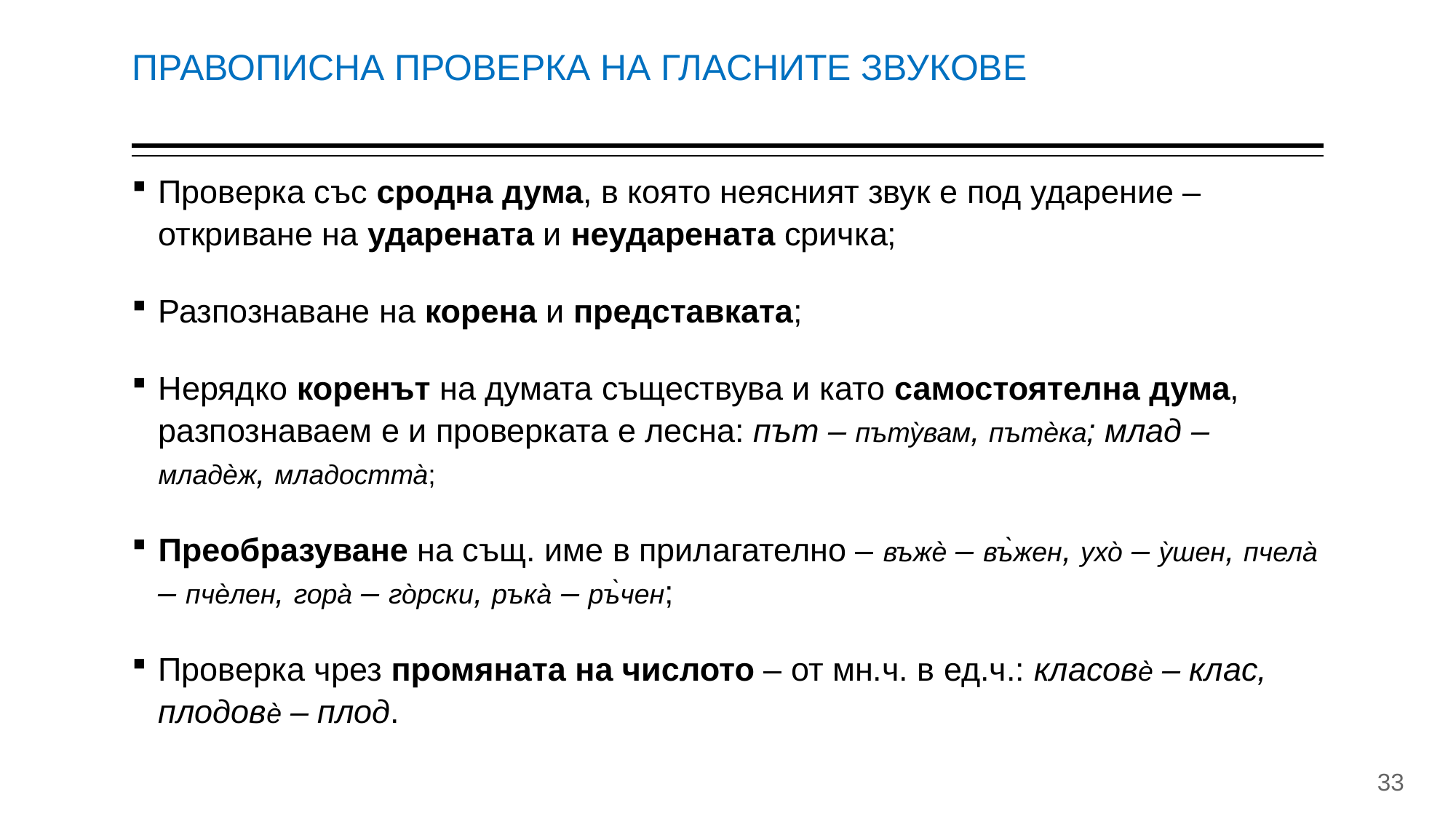

# ПРАВОПИСНА ПРОВЕРКА НА ГЛАСНИТЕ ЗВУКОВЕ
Проверка със сродна дума, в която неясният звук е под ударение – откриване на ударената и неударената сричка;
Разпознаване на корена и представката;
Нерядко коренът на думата съществува и като самостоятелна дума, разпознаваем е и проверката е лесна: път – пъту̀вам, пътѐка; млад – младѐж, младостта̀;
Преобразуване на същ. име в прилагателно – въжѐ – въ̀жен, ухо̀ – у̀шен, пчела̀ – пчѐлен, гора̀ – го̀рски, ръка̀ – ръ̀чен;
Проверка чрез промяната на числото – от мн.ч. в ед.ч.: класовѐ – клас, плодовѐ – плод.

33